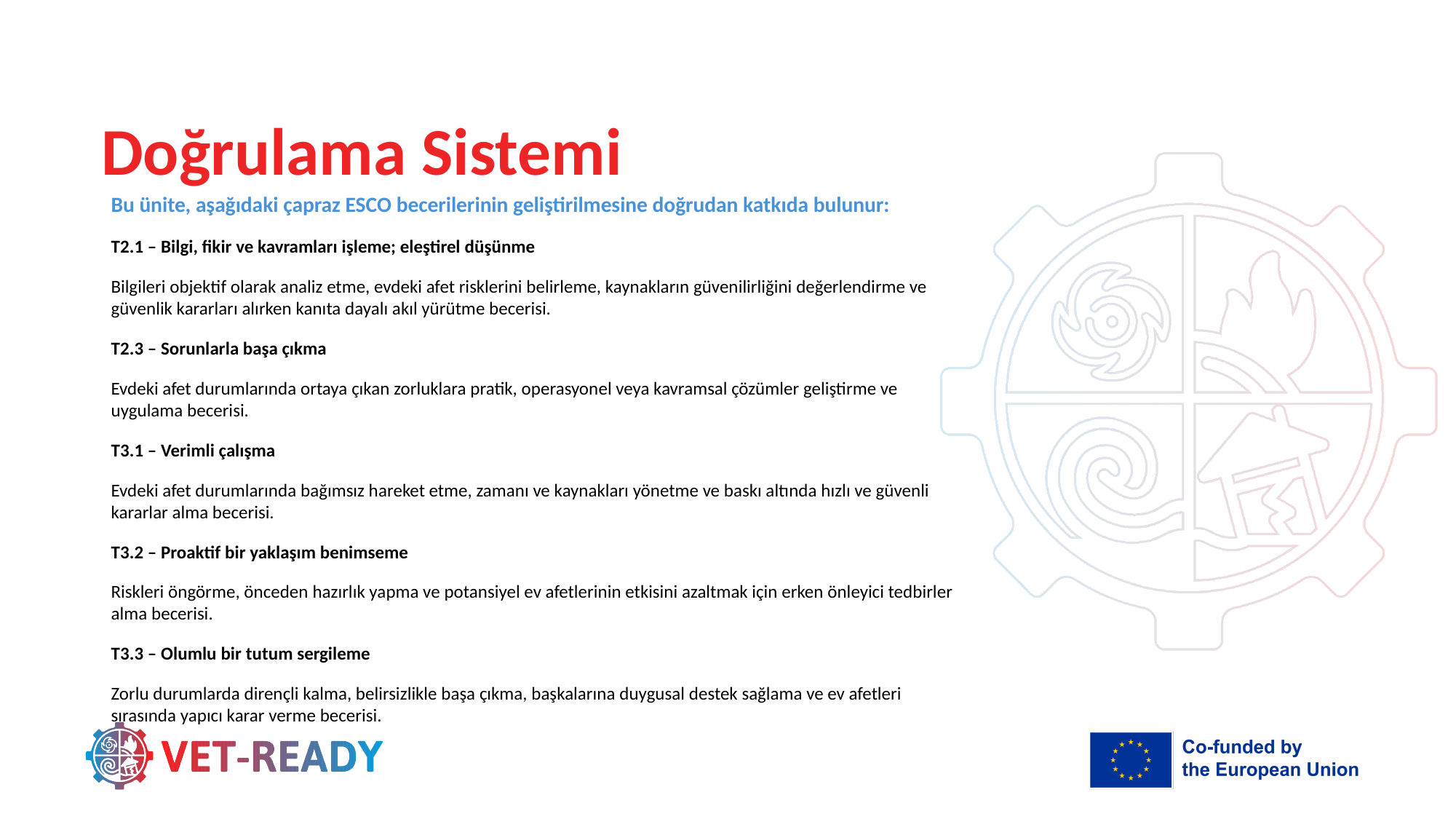

# Doğrulama Sistemi
Bu ünite, aşağıdaki çapraz ESCO becerilerinin geliştirilmesine doğrudan katkıda bulunur:
T2.1 – Bilgi, fikir ve kavramları işleme; eleştirel düşünme
Bilgileri objektif olarak analiz etme, evdeki afet risklerini belirleme, kaynakların güvenilirliğini değerlendirme ve güvenlik kararları alırken kanıta dayalı akıl yürütme becerisi.
T2.3 – Sorunlarla başa çıkma
Evdeki afet durumlarında ortaya çıkan zorluklara pratik, operasyonel veya kavramsal çözümler geliştirme ve uygulama becerisi.
T3.1 – Verimli çalışma
Evdeki afet durumlarında bağımsız hareket etme, zamanı ve kaynakları yönetme ve baskı altında hızlı ve güvenli kararlar alma becerisi.
T3.2 – Proaktif bir yaklaşım benimseme
Riskleri öngörme, önceden hazırlık yapma ve potansiyel ev afetlerinin etkisini azaltmak için erken önleyici tedbirler alma becerisi.
T3.3 – Olumlu bir tutum sergileme
Zorlu durumlarda dirençli kalma, belirsizlikle başa çıkma, başkalarına duygusal destek sağlama ve ev afetleri sırasında yapıcı karar verme becerisi.